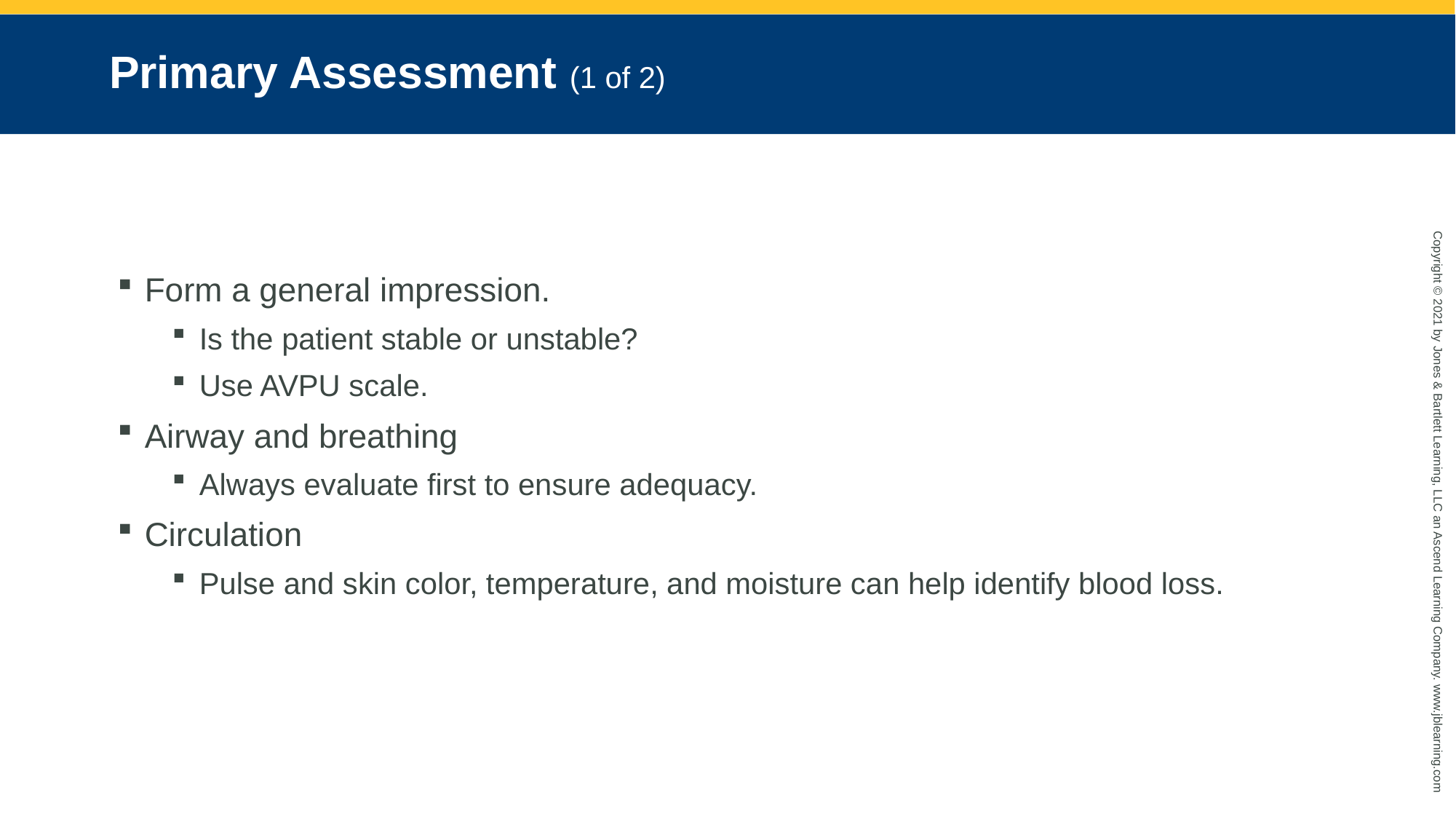

# Primary Assessment (1 of 2)
Form a general impression.
Is the patient stable or unstable?
Use AVPU scale.
Airway and breathing
Always evaluate first to ensure adequacy.
Circulation
Pulse and skin color, temperature, and moisture can help identify blood loss.